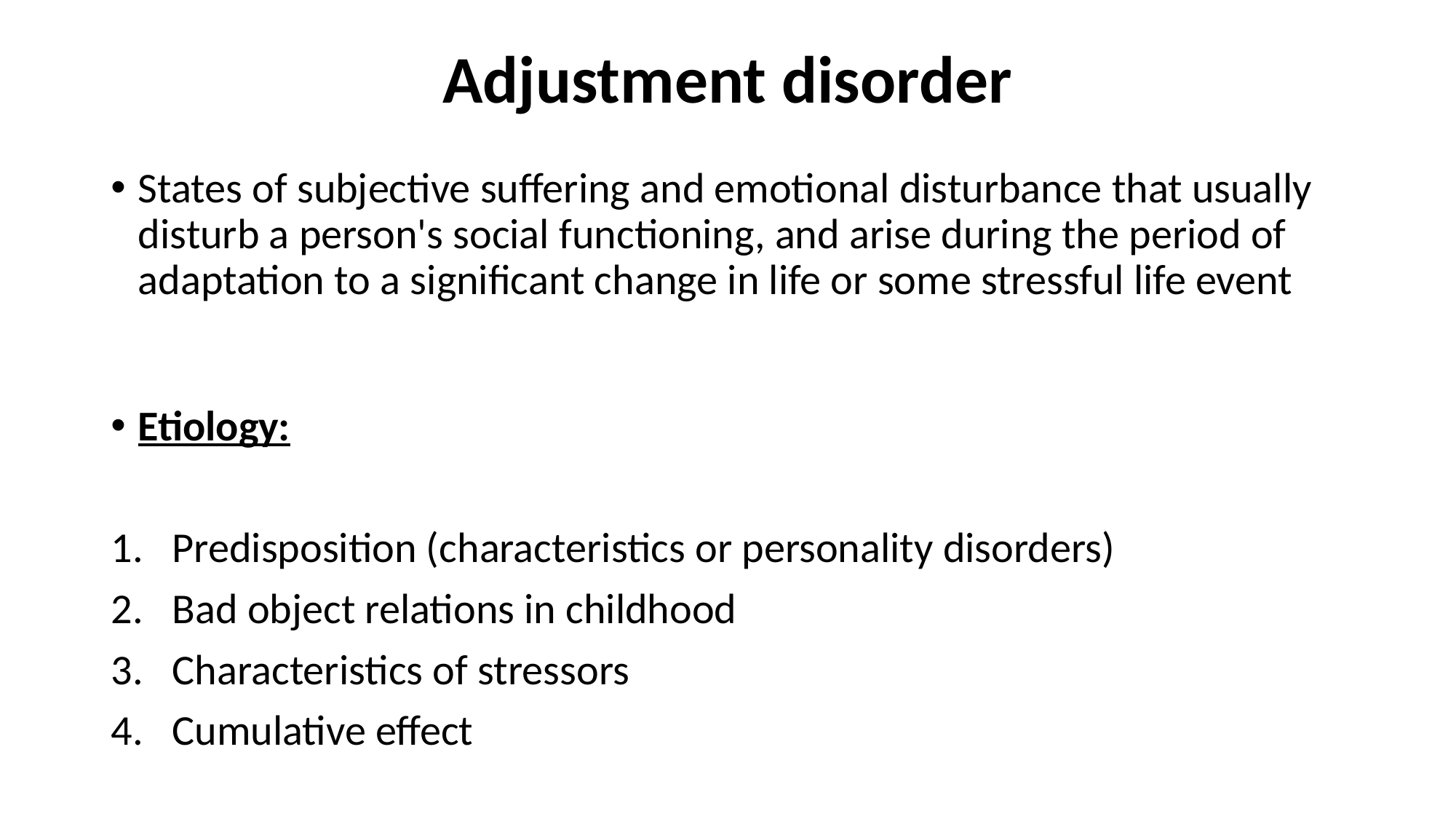

# Adjustment disorder
States of subjective suffering and emotional disturbance that usually disturb a person's social functioning, and arise during the period of adaptation to a significant change in life or some stressful life event
Etiology:

Predisposition (characteristics or personality disorders)
Bad object relations in childhood
Characteristics of stressors
Cumulative effect